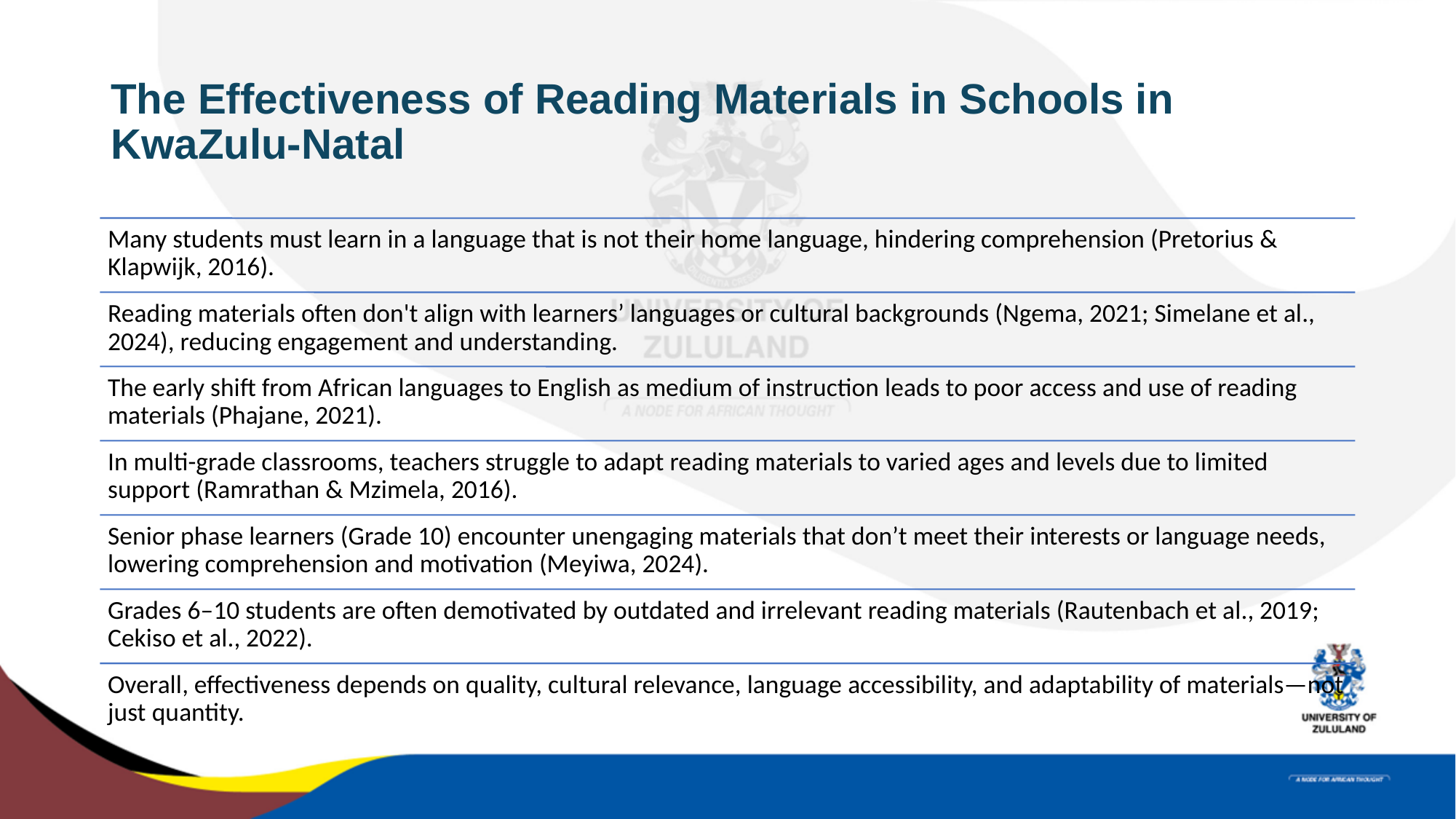

# The Effectiveness of Reading Materials in Schools in KwaZulu-Natal
Many students must learn in a language that is not their home language, hindering comprehension (Pretorius & Klapwijk, 2016).
Reading materials often don't align with learners’ languages or cultural backgrounds (Ngema, 2021; Simelane et al., 2024), reducing engagement and understanding.
The early shift from African languages to English as medium of instruction leads to poor access and use of reading materials (Phajane, 2021).
In multi-grade classrooms, teachers struggle to adapt reading materials to varied ages and levels due to limited support (Ramrathan & Mzimela, 2016).
Senior phase learners (Grade 10) encounter unengaging materials that don’t meet their interests or language needs, lowering comprehension and motivation (Meyiwa, 2024).
Grades 6–10 students are often demotivated by outdated and irrelevant reading materials (Rautenbach et al., 2019; Cekiso et al., 2022).
Overall, effectiveness depends on quality, cultural relevance, language accessibility, and adaptability of materials—not just quantity.